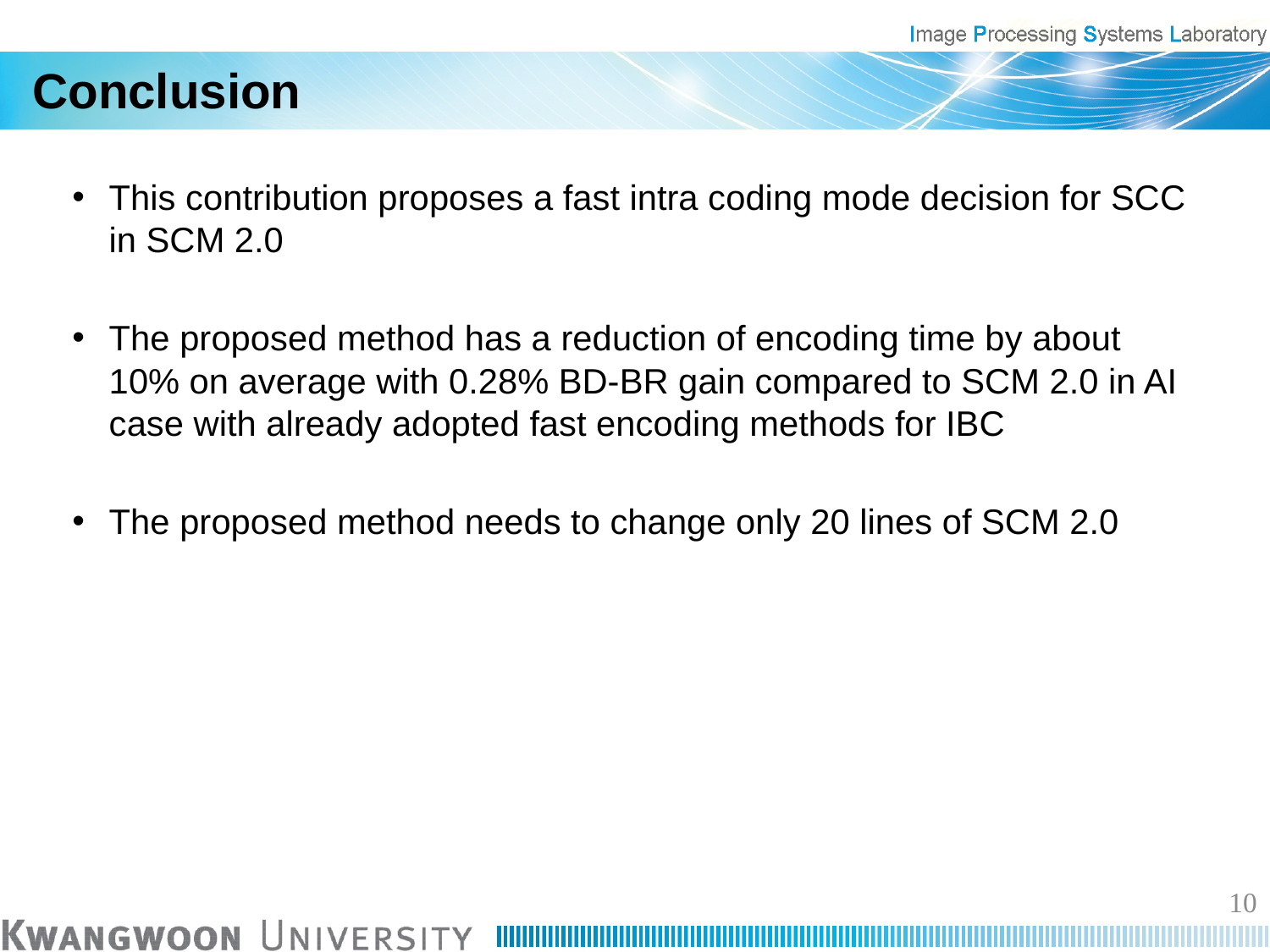

# Conclusion
This contribution proposes a fast intra coding mode decision for SCC in SCM 2.0

The proposed method has a reduction of encoding time by about 10% on average with 0.28% BD-BR gain compared to SCM 2.0 in AI case with already adopted fast encoding methods for IBC

The proposed method needs to change only 20 lines of SCM 2.0
10